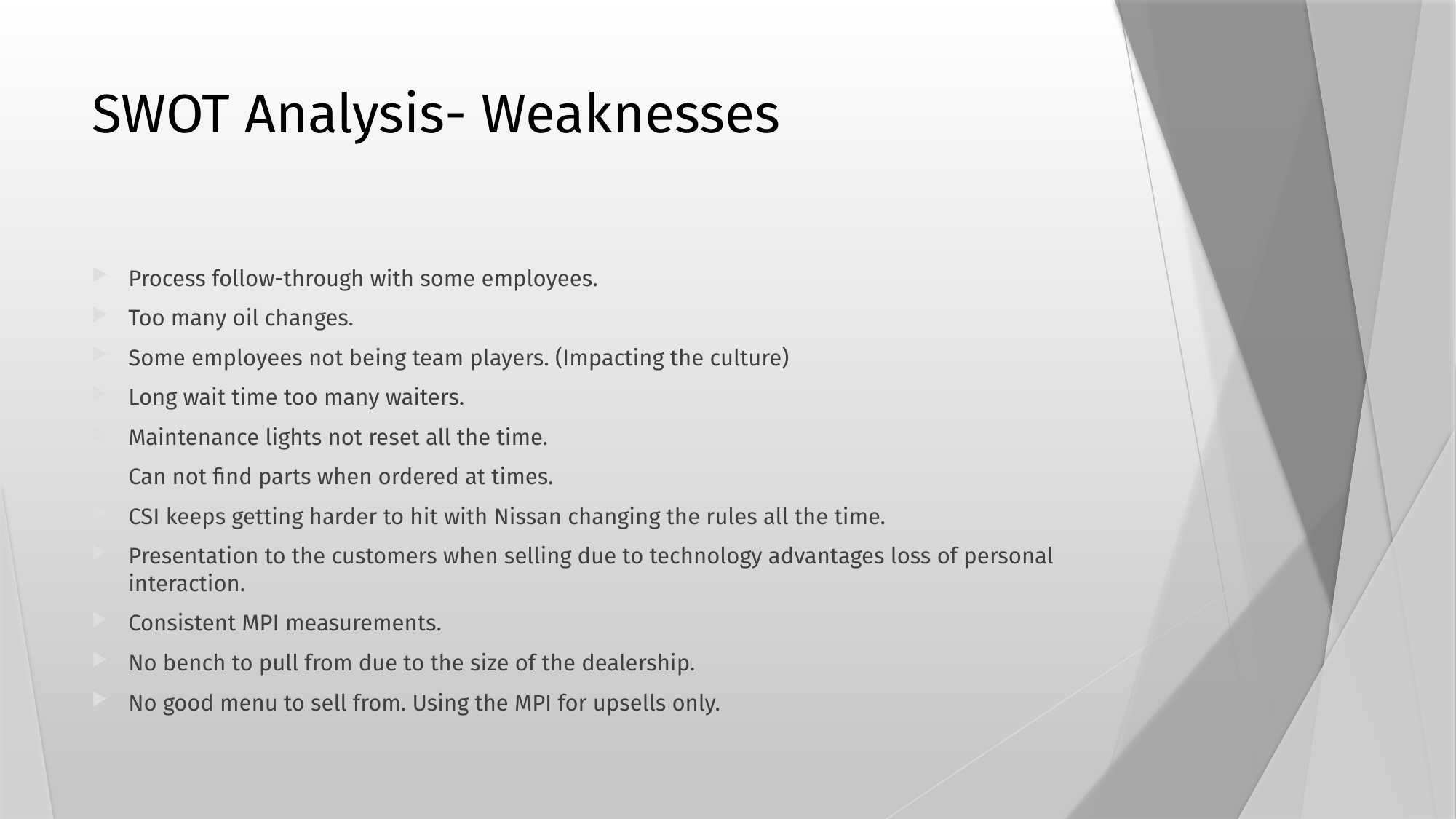

# SWOT Analysis- Weaknesses
Process follow-through with some employees.
Too many oil changes.
Some employees not being team players. (Impacting the culture)
Long wait time too many waiters.
Maintenance lights not reset all the time.
Can not find parts when ordered at times.
CSI keeps getting harder to hit with Nissan changing the rules all the time.
Presentation to the customers when selling due to technology advantages loss of personal interaction.
Consistent MPI measurements.
No bench to pull from due to the size of the dealership.
No good menu to sell from. Using the MPI for upsells only.